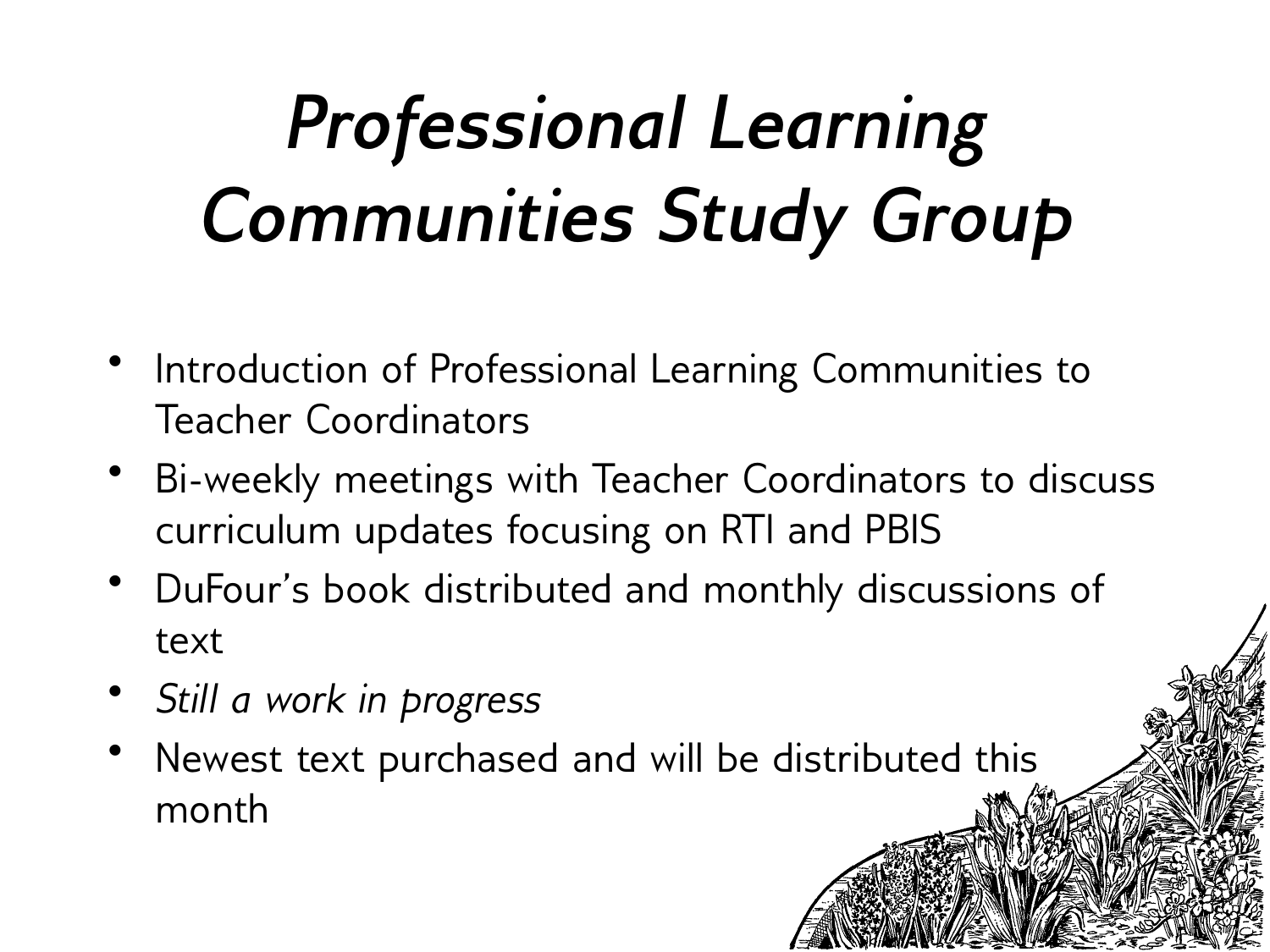

# Professional Learning Communities Study Group

Introduction of Professional Learning Communities to Teacher Coordinators
Bi-weekly meetings with Teacher Coordinators to discuss curriculum updates focusing on RTI and PBIS
DuFour’s book distributed and monthly discussions of text
Still a work in progress
Newest text purchased and will be distributed this month